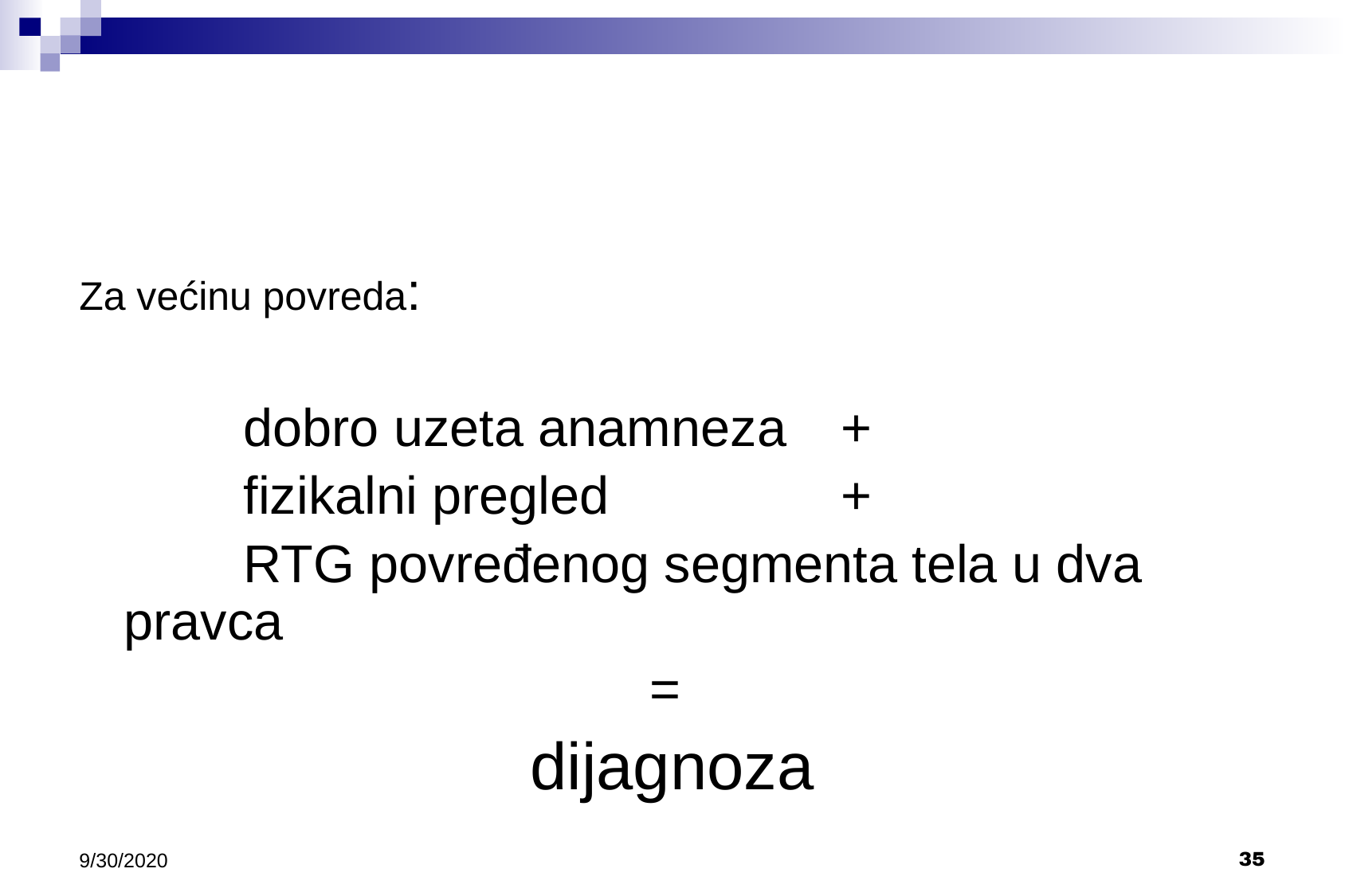

#
Za većinu povreda:

		dobro uzeta anamneza 	+
		fizikalni pregled 		+
		RTG povređenog segmenta tela u dva pravca
=
dijagnoza
9/30/2020
35